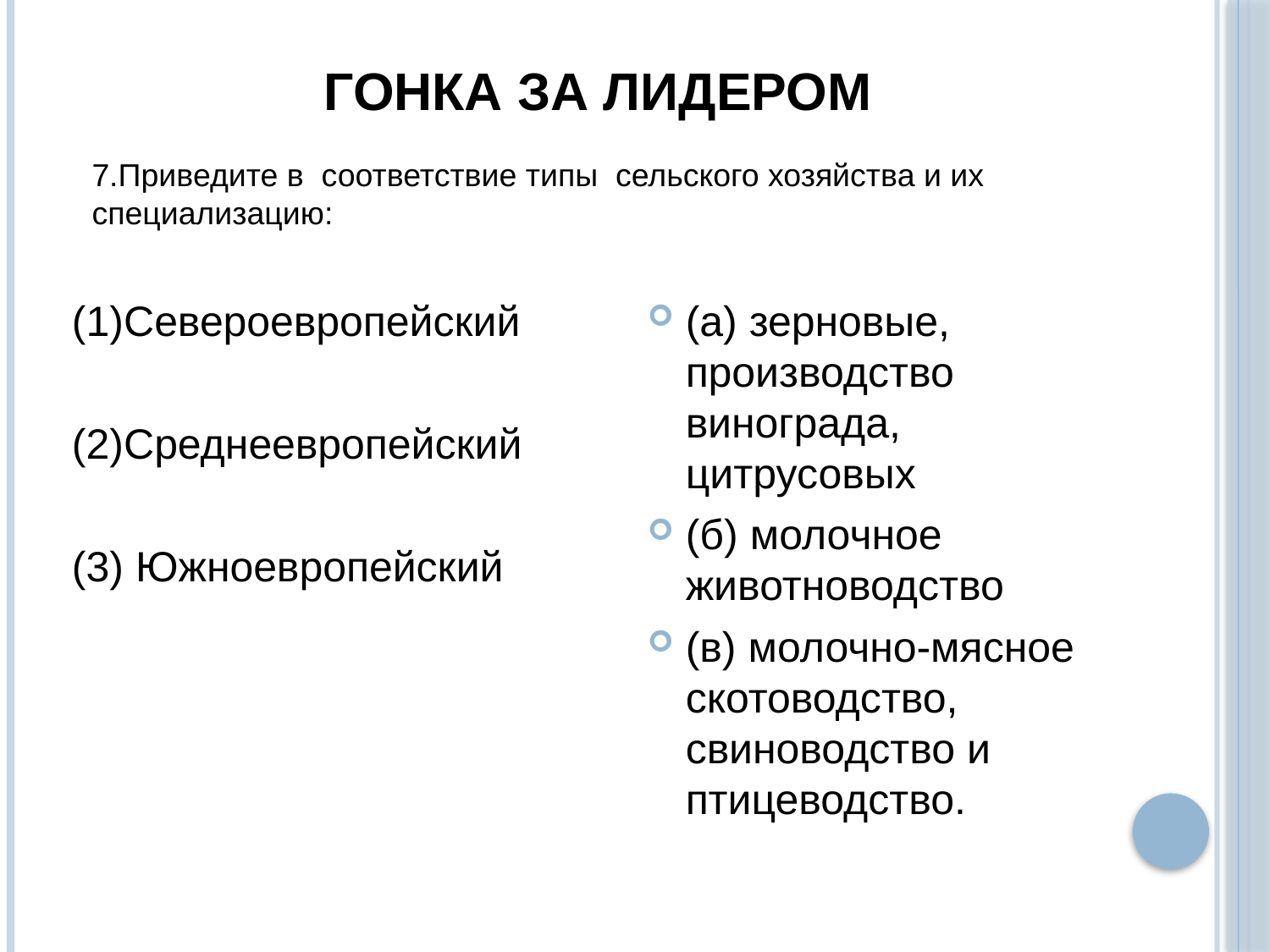

# Гонка за лидером
7.Приведите в  соответствие типы  сельского хозяйства и их специализацию:
(1)Североевропейский

(2)Среднеевропейский

(3) Южноевропейский
(а) зерновые, производство винограда, цитрусовых
(б) молочное животноводство
(в) молочно-мясное скотоводство, свиноводство и птицеводство.